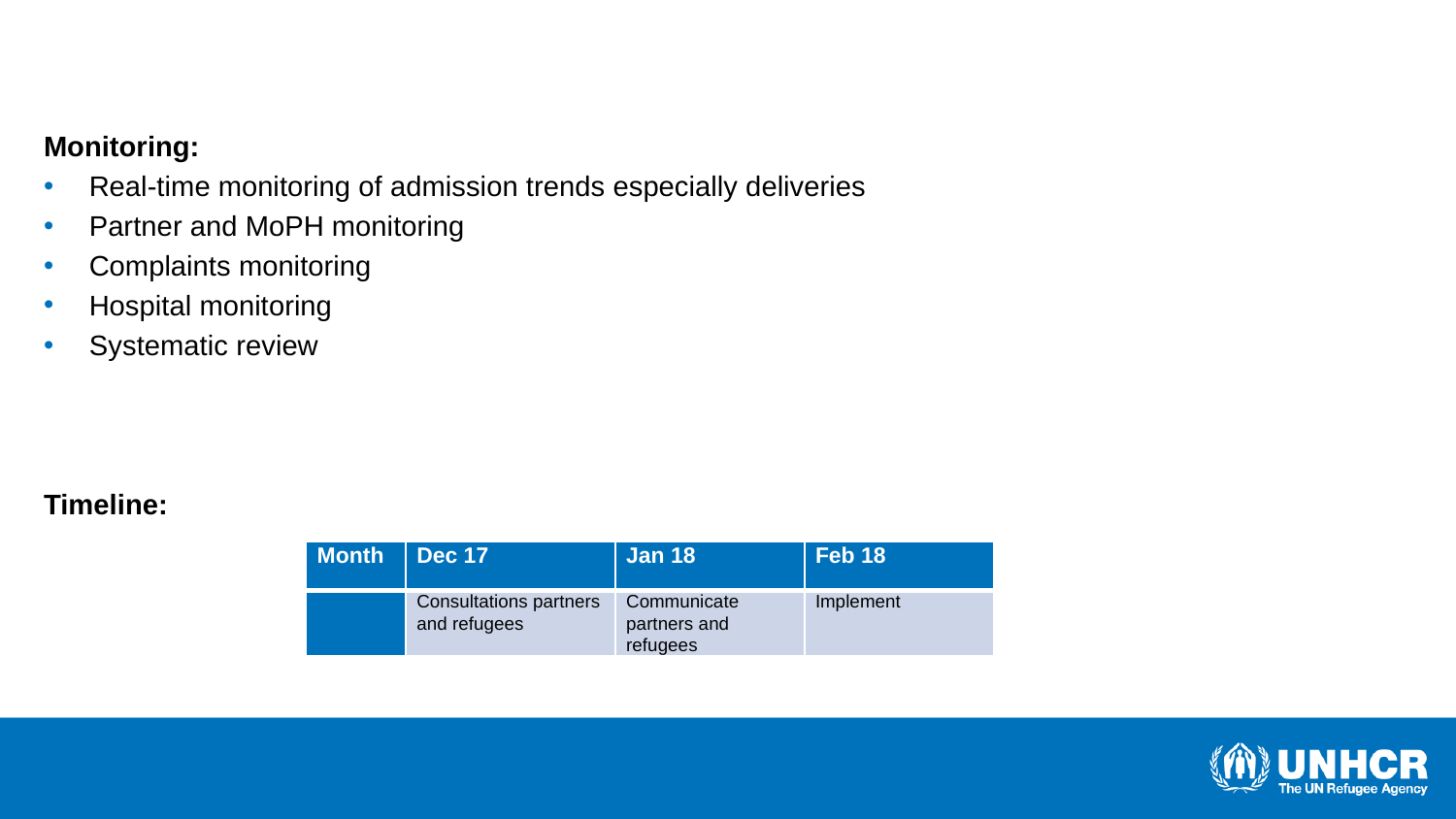

Monitoring:
Real-time monitoring of admission trends especially deliveries
Partner and MoPH monitoring
Complaints monitoring
Hospital monitoring
Systematic review

Timeline:

| Month | Dec 17 | Jan 18 | Feb 18 |
| --- | --- | --- | --- |
|  | Consultations partners and refugees | Communicate partners and refugees | Implement |